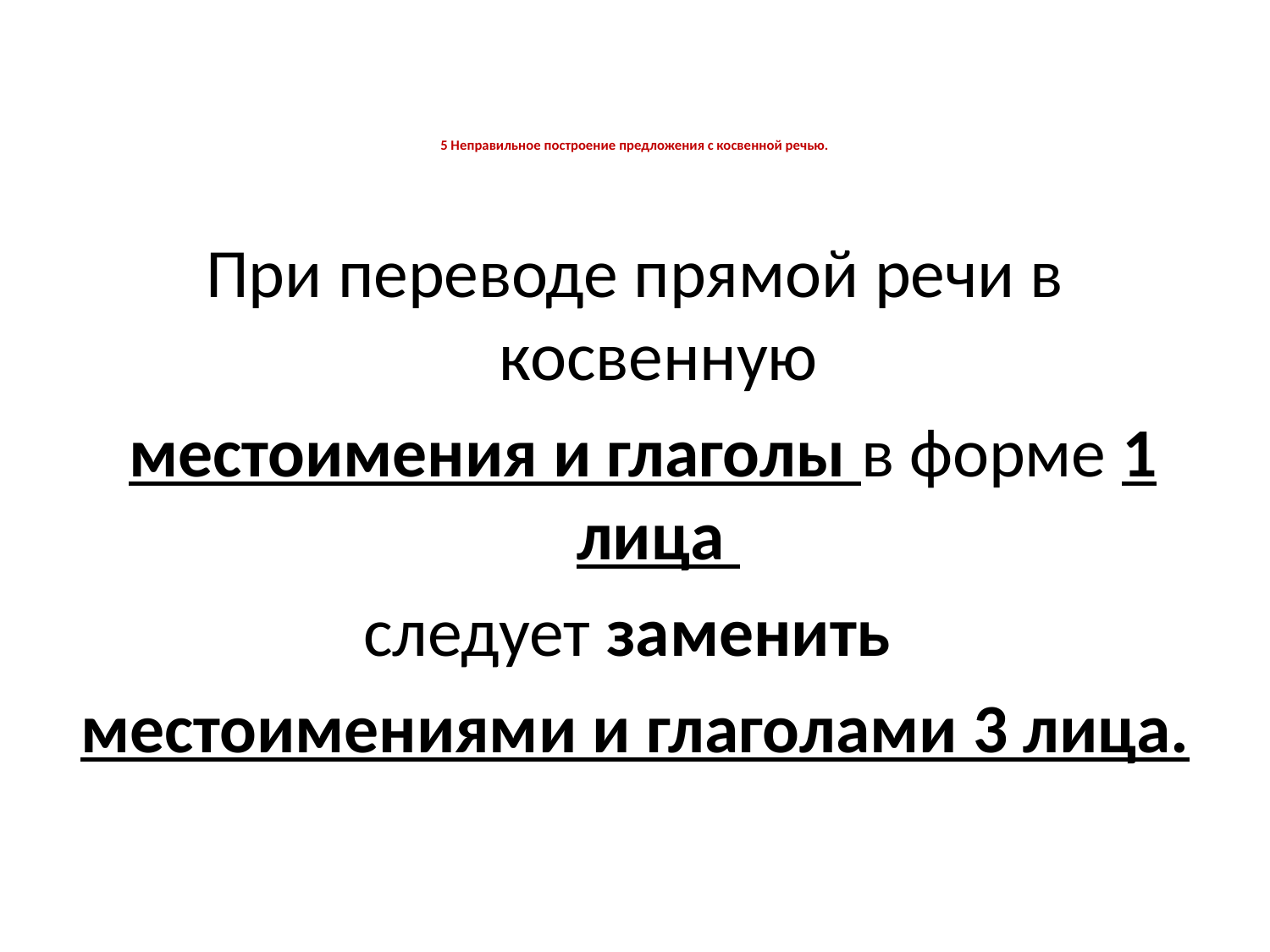

# 5 Неправильное построение предложения с косвенной речью.
При переводе прямой речи в косвенную
 местоимения и глаголы в форме 1 лица
следует заменить
местоимениями и глаголами 3 лица.